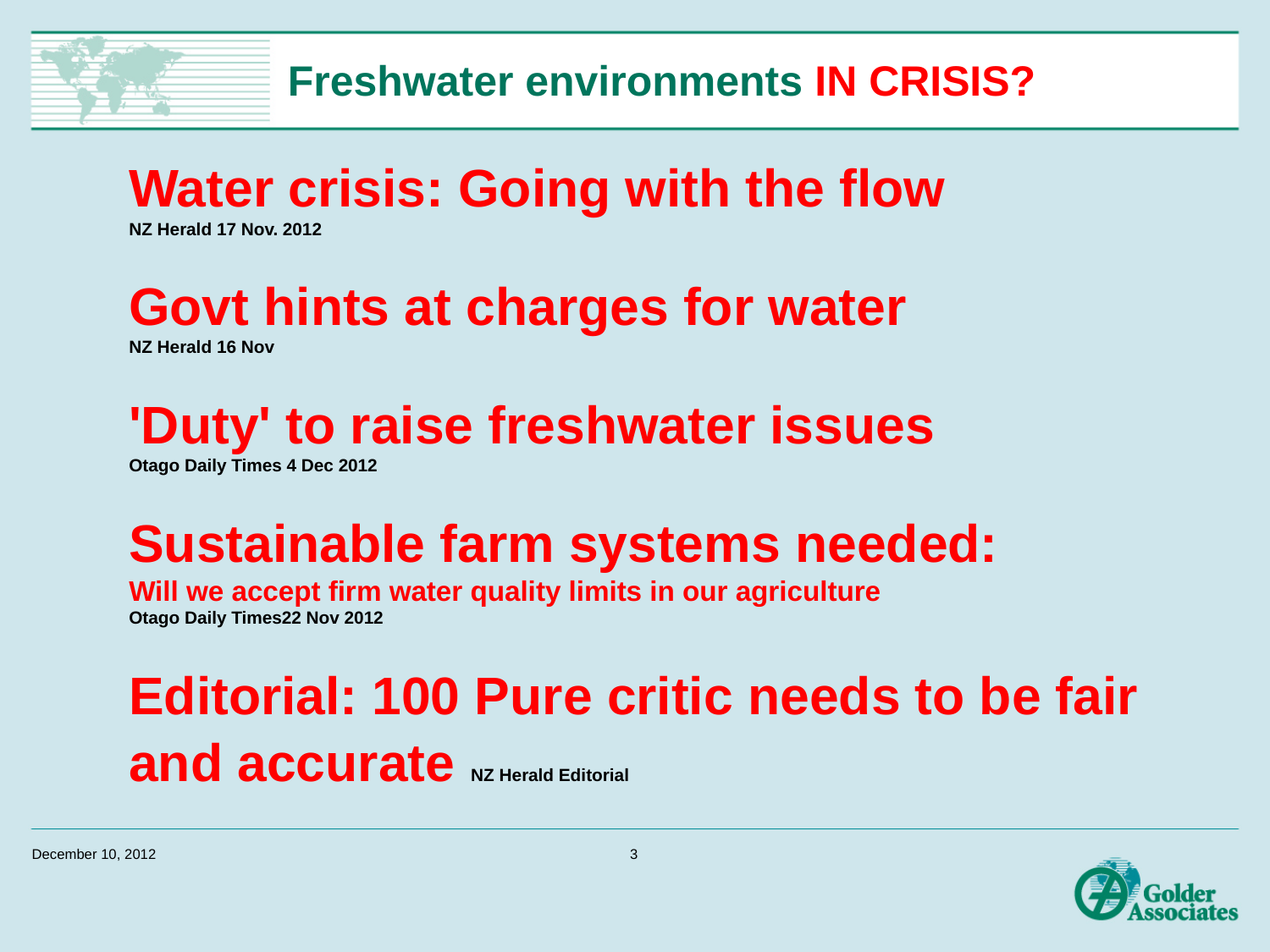

# Freshwater environments IN CRISIS?
Water crisis: Going with the flow
NZ Herald 17 Nov. 2012

Govt hints at charges for water
NZ Herald 16 Nov

'Duty' to raise freshwater issues
Otago Daily Times 4 Dec 2012

Sustainable farm systems needed:
Will we accept firm water quality limits in our agriculture
Otago Daily Times22 Nov 2012

Editorial: 100 Pure critic needs to be fair and accurate NZ Herald Editorial
December 10, 2012
3